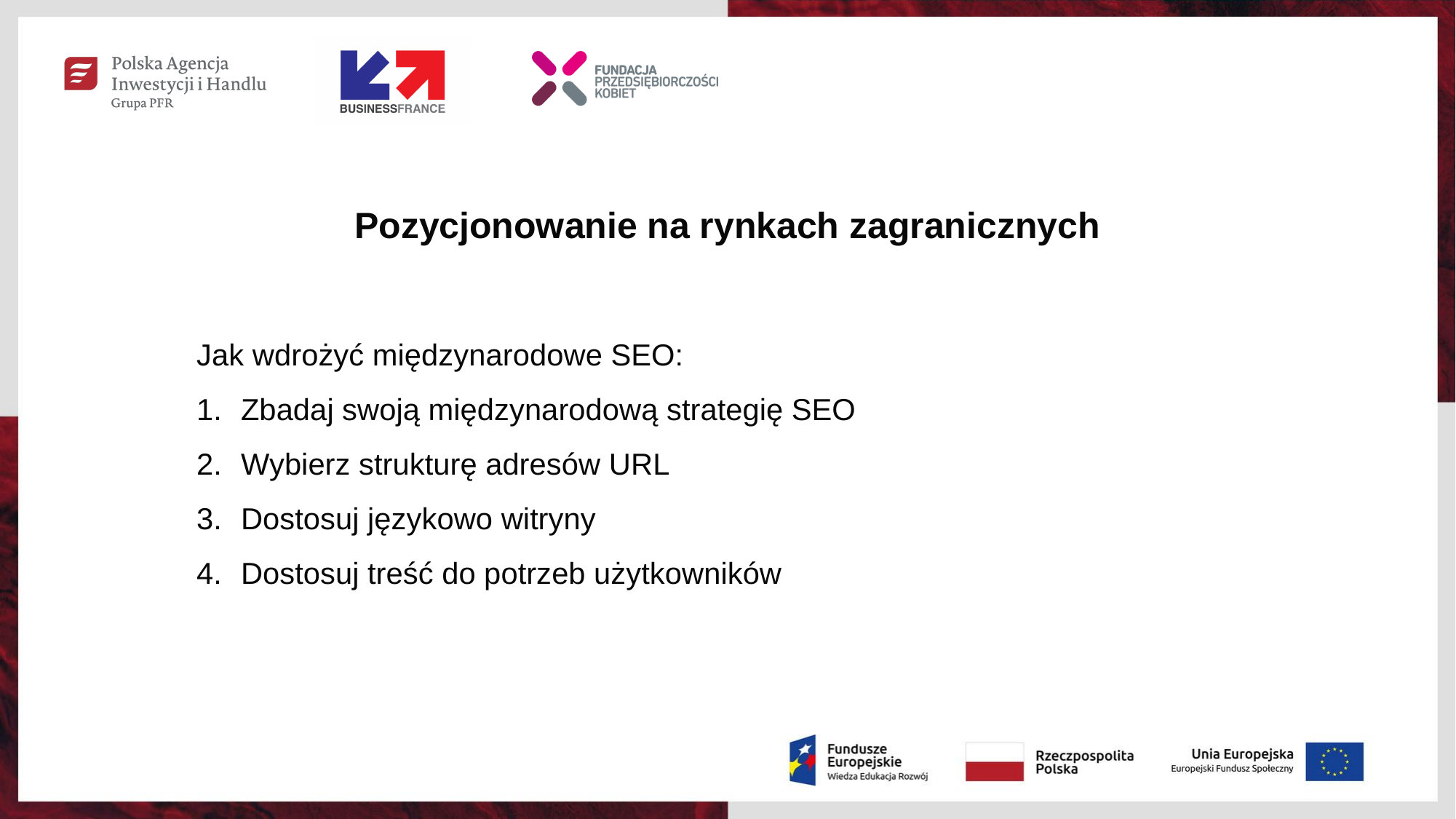

Pozycjonowanie na rynkach zagranicznych
Jak wdrożyć międzynarodowe SEO:
Zbadaj swoją międzynarodową strategię SEO
Wybierz strukturę adresów URL
Dostosuj językowo witryny
Dostosuj treść do potrzeb użytkowników